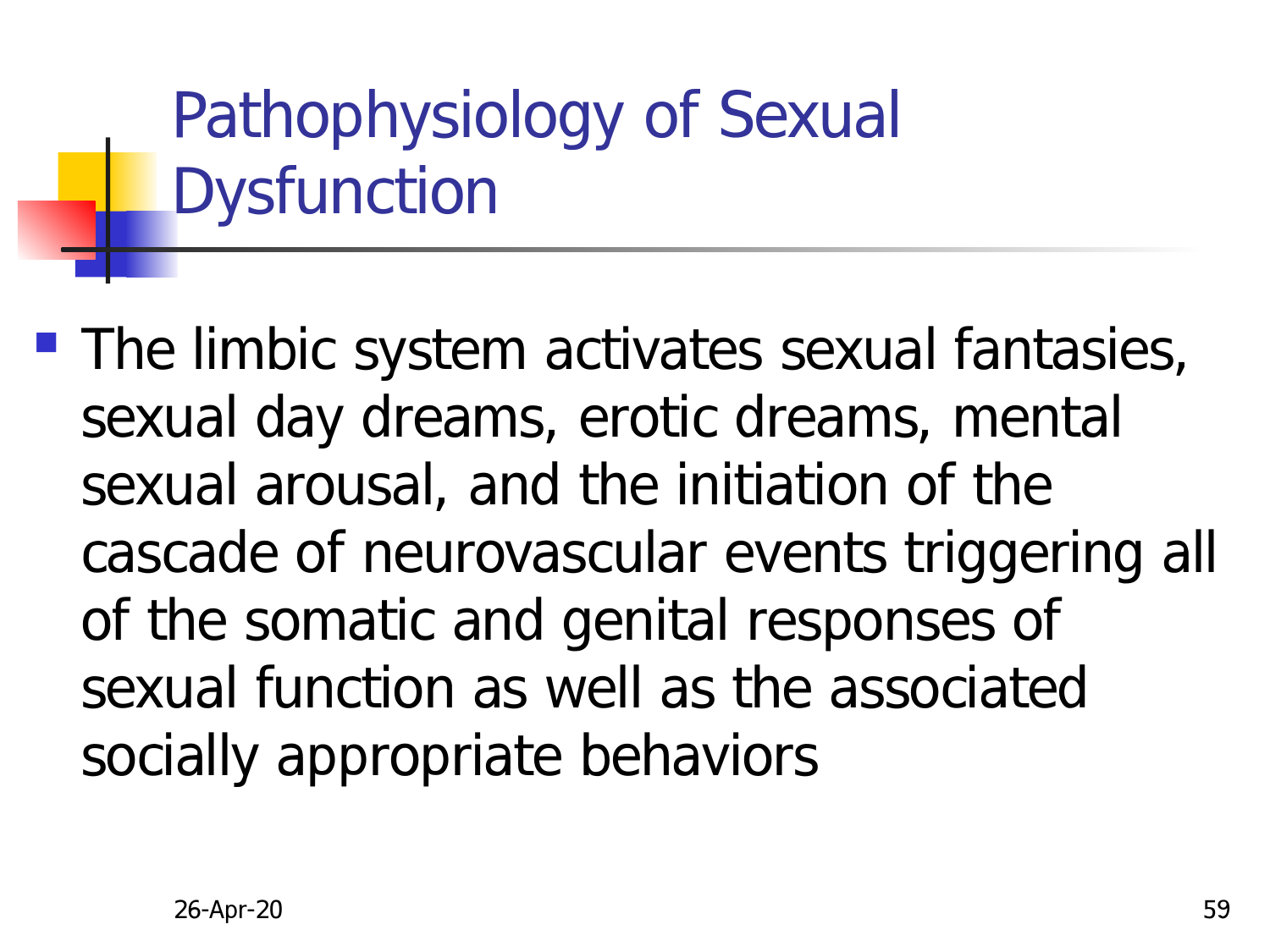

# Pathophysiology of Sexual Dysfunction
The limbic system activates sexual fantasies, sexual day dreams, erotic dreams, mental sexual arousal, and the initiation of the cascade of neurovascular events triggering all of the somatic and genital responses of sexual function as well as the associated socially appropriate behaviors
26-Apr-20
59